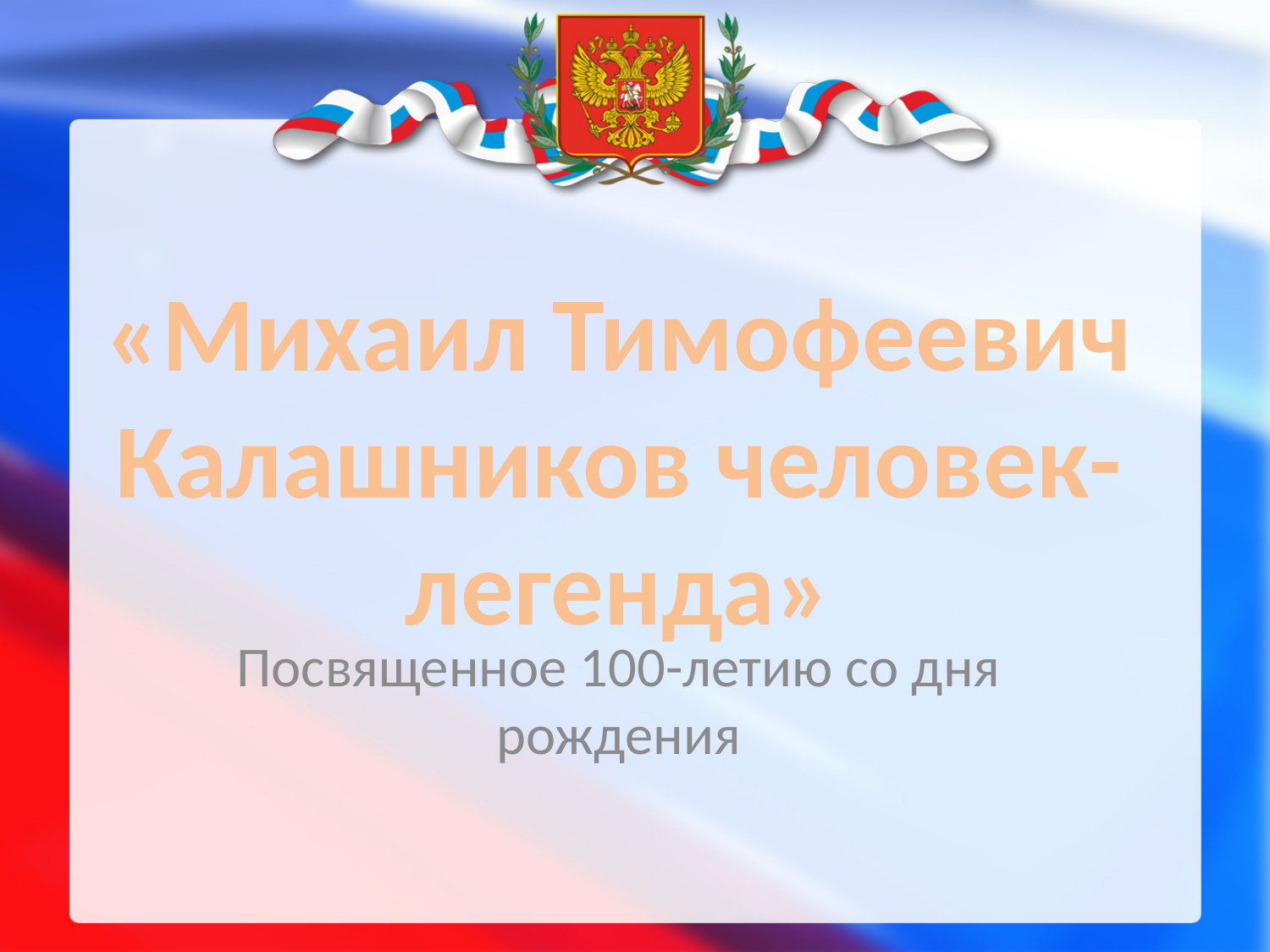

«Михаил Тимофеевич
Калашников человек-легенда»
Посвященное 100-летию со дня рождения